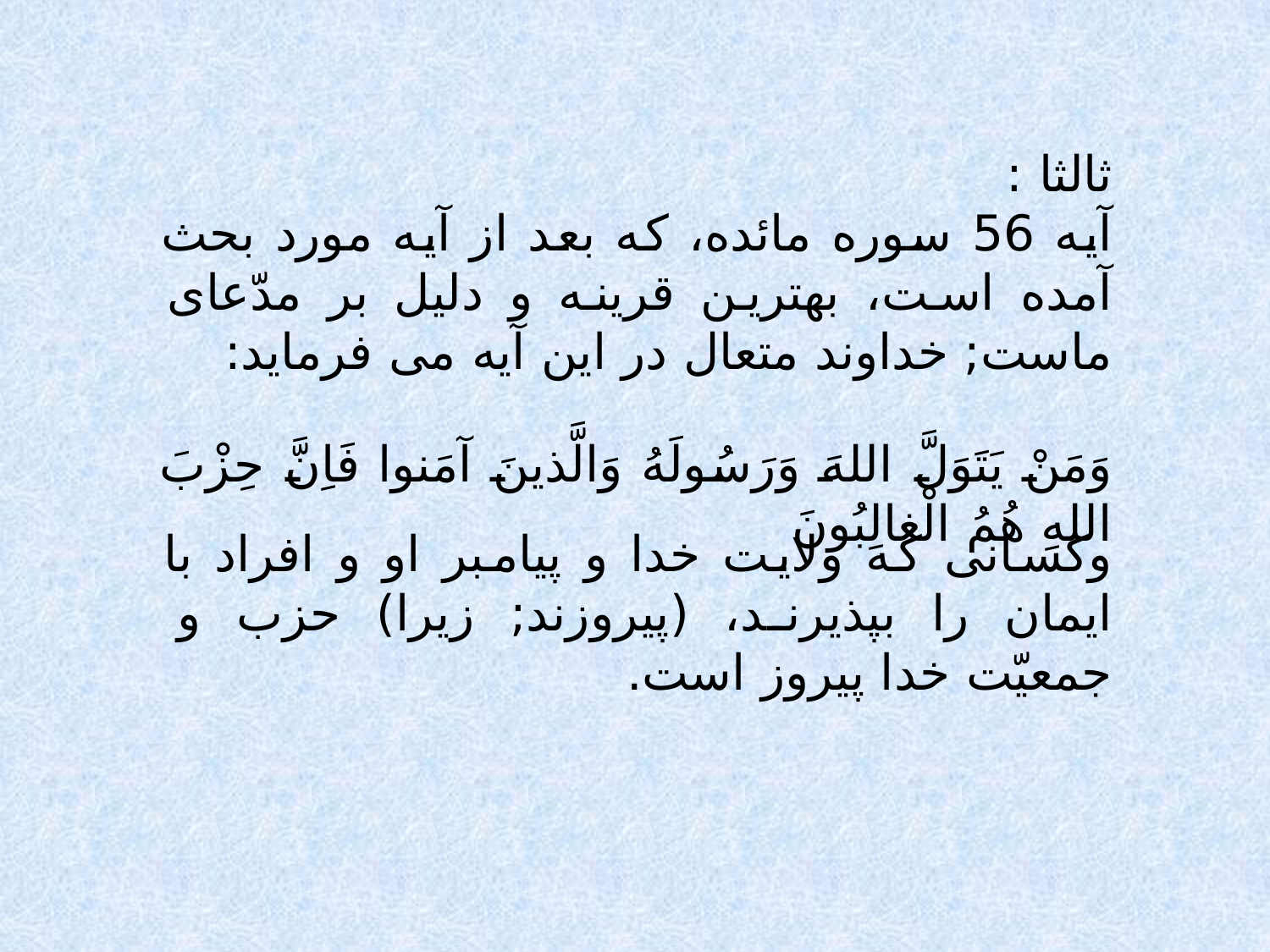

ثالثا :
آيه 56 سوره مائده، كه بعد از آيه مورد بحث آمده است، بهترين قرينه و دليل بر مدّعاى ماست; خداوند متعال در اين آيه مى فرمايد:
وَمَنْ يَتَوَلَّ اللهَ وَرَسُولَهُ وَالَّذينَ آمَنوا فَاِنَّ حِزْبَ اللهِ هُمُ الْغالِبُونَ
وكسانى كه ولايت خدا و پيامبر او و افراد با ايمان را بپذيرند، (پيروزند; زيرا) حزب و جمعيّت خدا پيروز است.